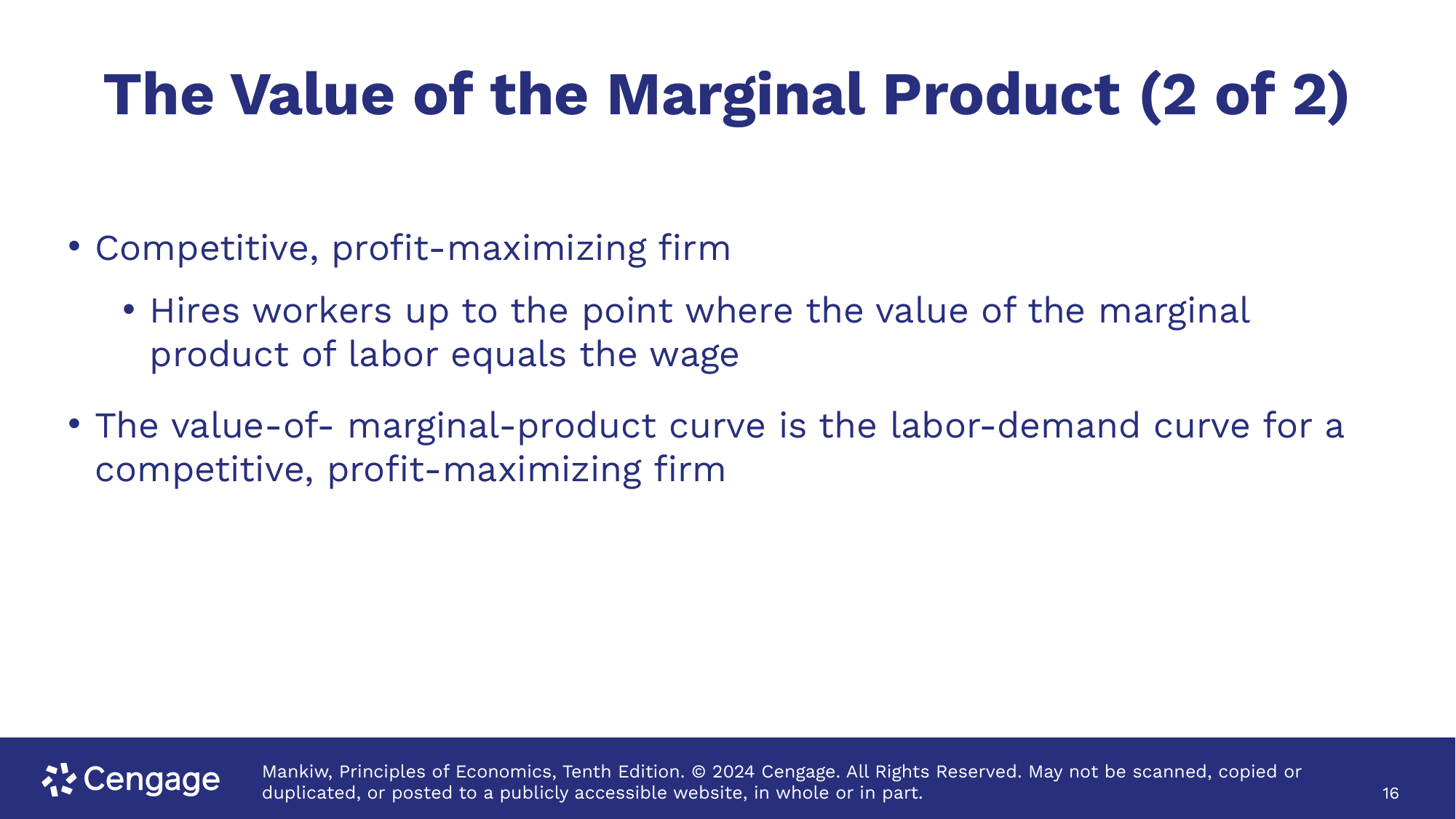

# The Value of the Marginal Product (2 of 2)
Competitive, profit-maximizing firm
Hires workers up to the point where the value of the marginal product of labor equals the wage
The value-of- marginal-product curve is the labor-demand curve for a competitive, profit-maximizing firm